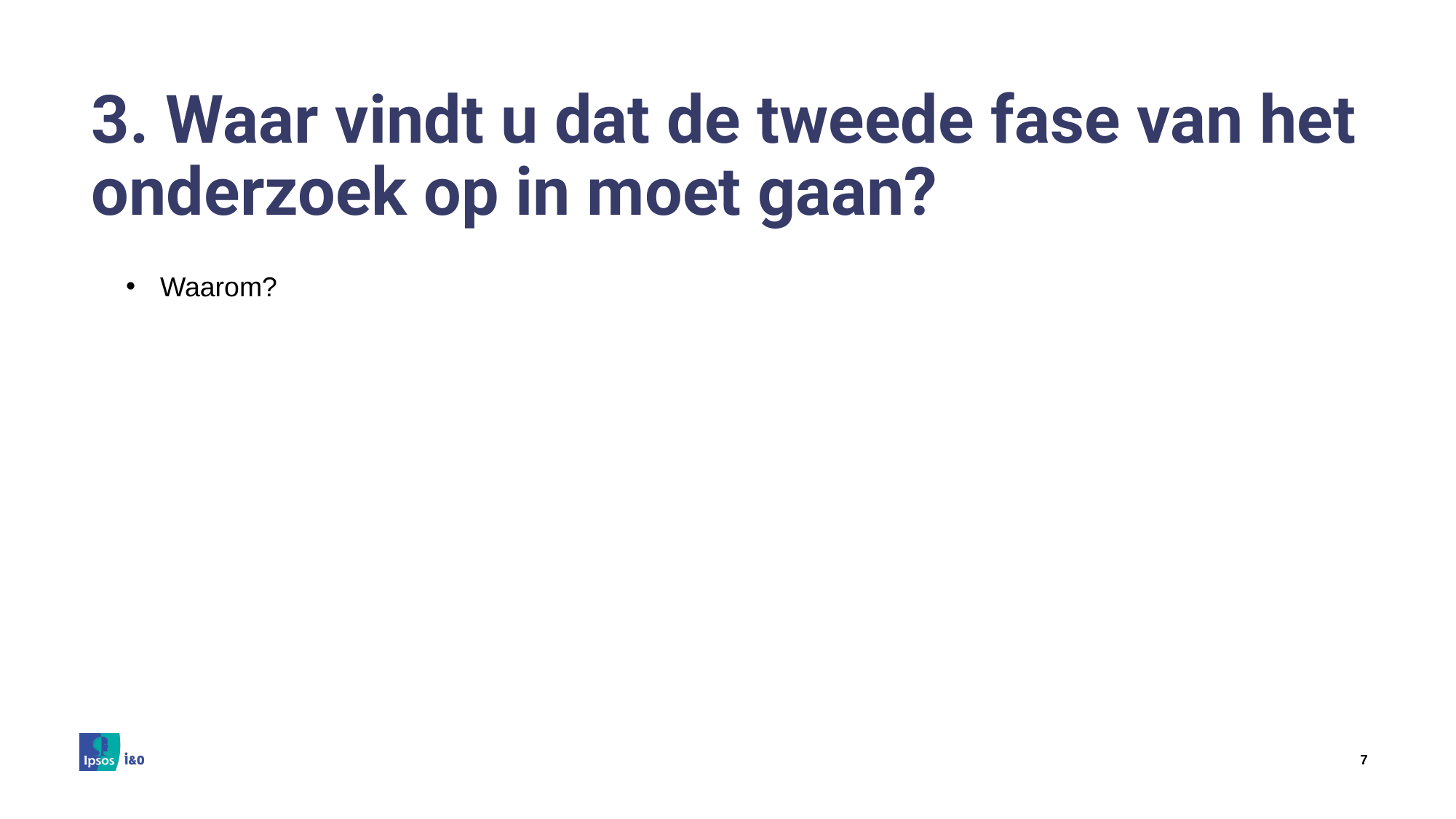

# 3. Waar vindt u dat de tweede fase van het onderzoek op in moet gaan?
Waarom?

7